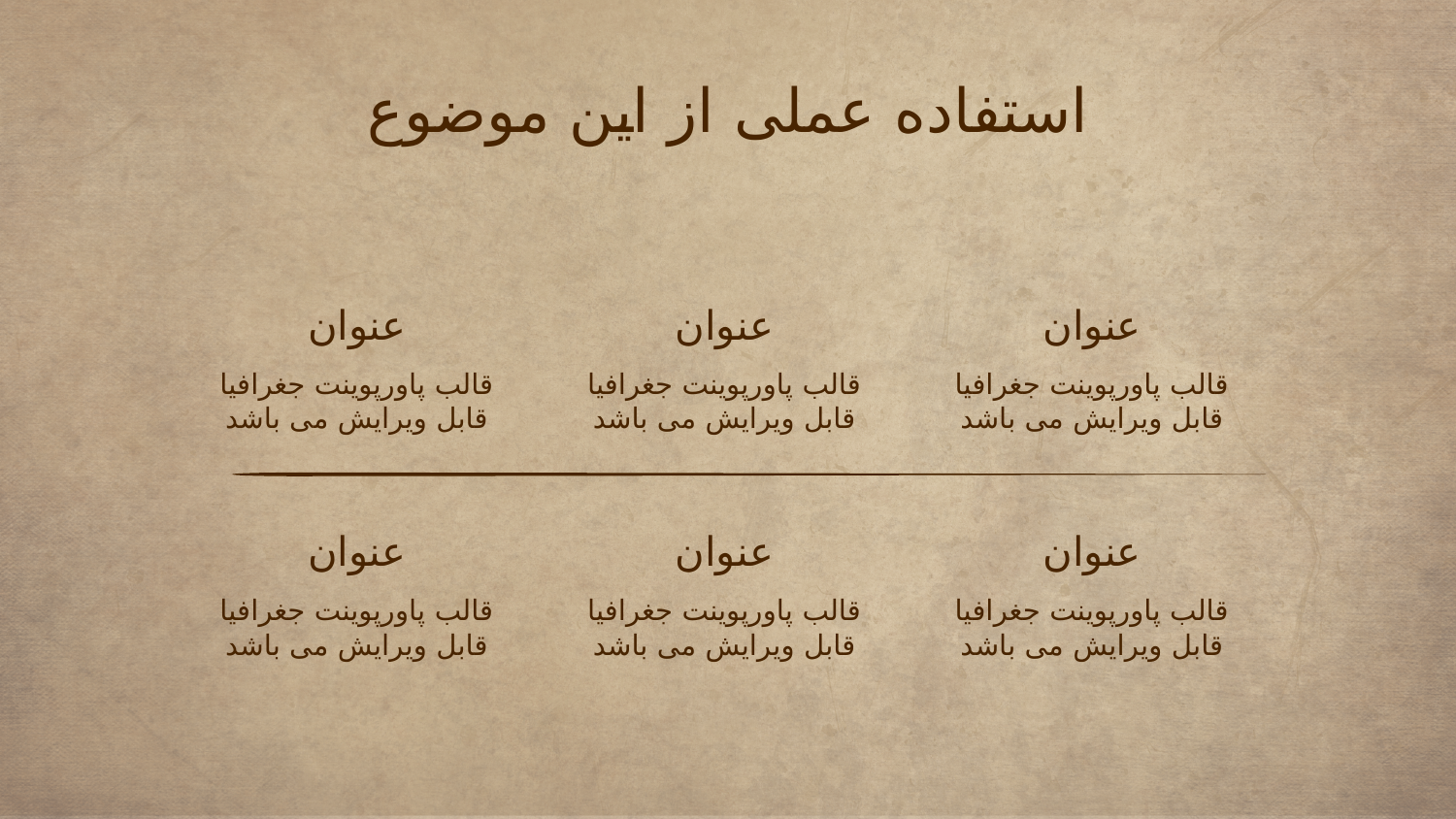

استفاده عملی از این موضوع
# عنوان
عنوان
عنوان
قالب پاورپوینت جغرافیا قابل ویرایش می باشد
قالب پاورپوینت جغرافیا قابل ویرایش می باشد
قالب پاورپوینت جغرافیا قابل ویرایش می باشد

عنوان
عنوان
عنوان
قالب پاورپوینت جغرافیا قابل ویرایش می باشد
قالب پاورپوینت جغرافیا قابل ویرایش می باشد
قالب پاورپوینت جغرافیا قابل ویرایش می باشد